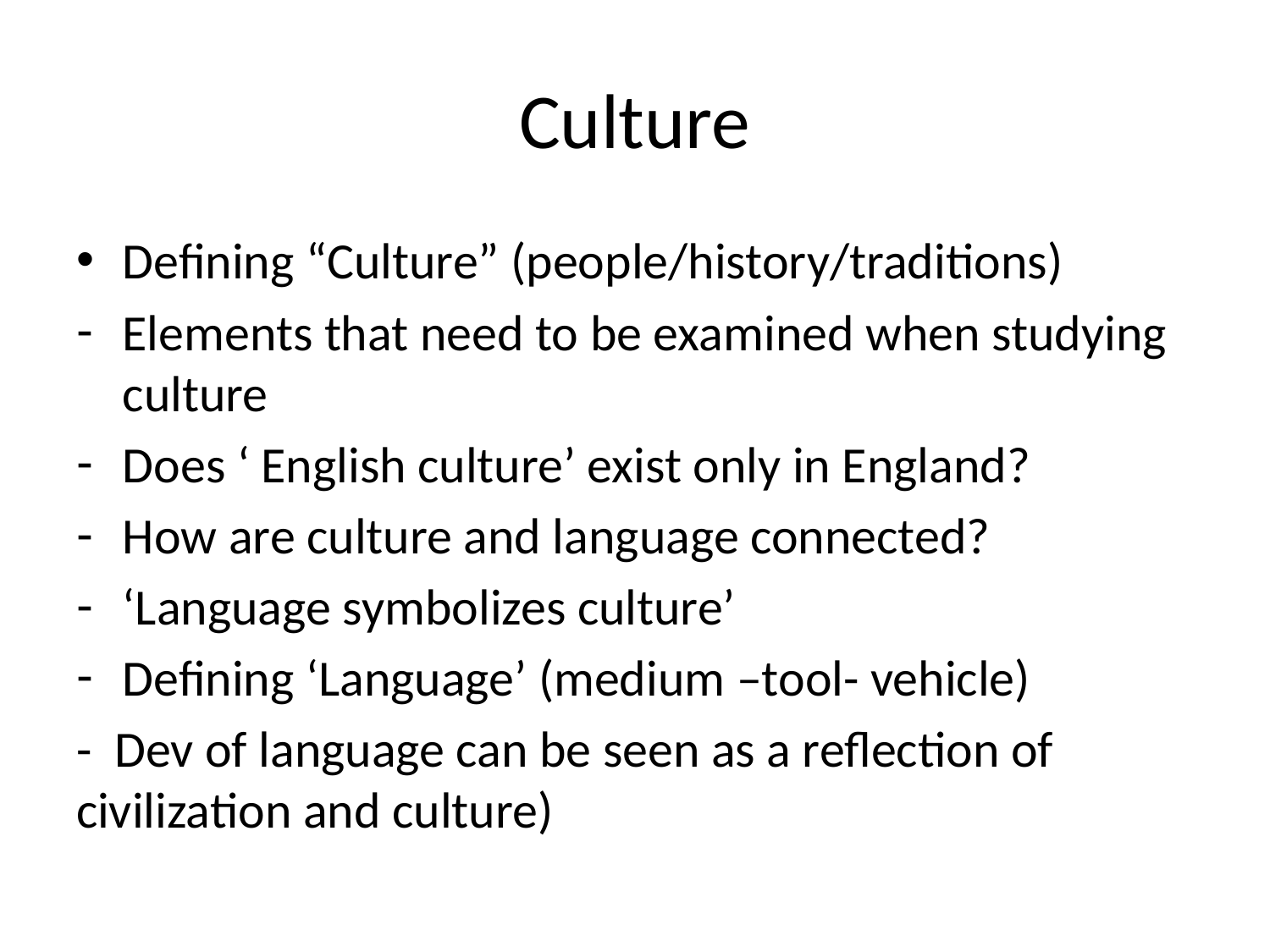

# Culture
Defining “Culture” (people/history/traditions)
Elements that need to be examined when studying culture
Does ‘ English culture’ exist only in England?
How are culture and language connected?
‘Language symbolizes culture’
Defining ‘Language’ (medium –tool- vehicle)
-  Dev of language can be seen as a reflection of    	civilization and culture)